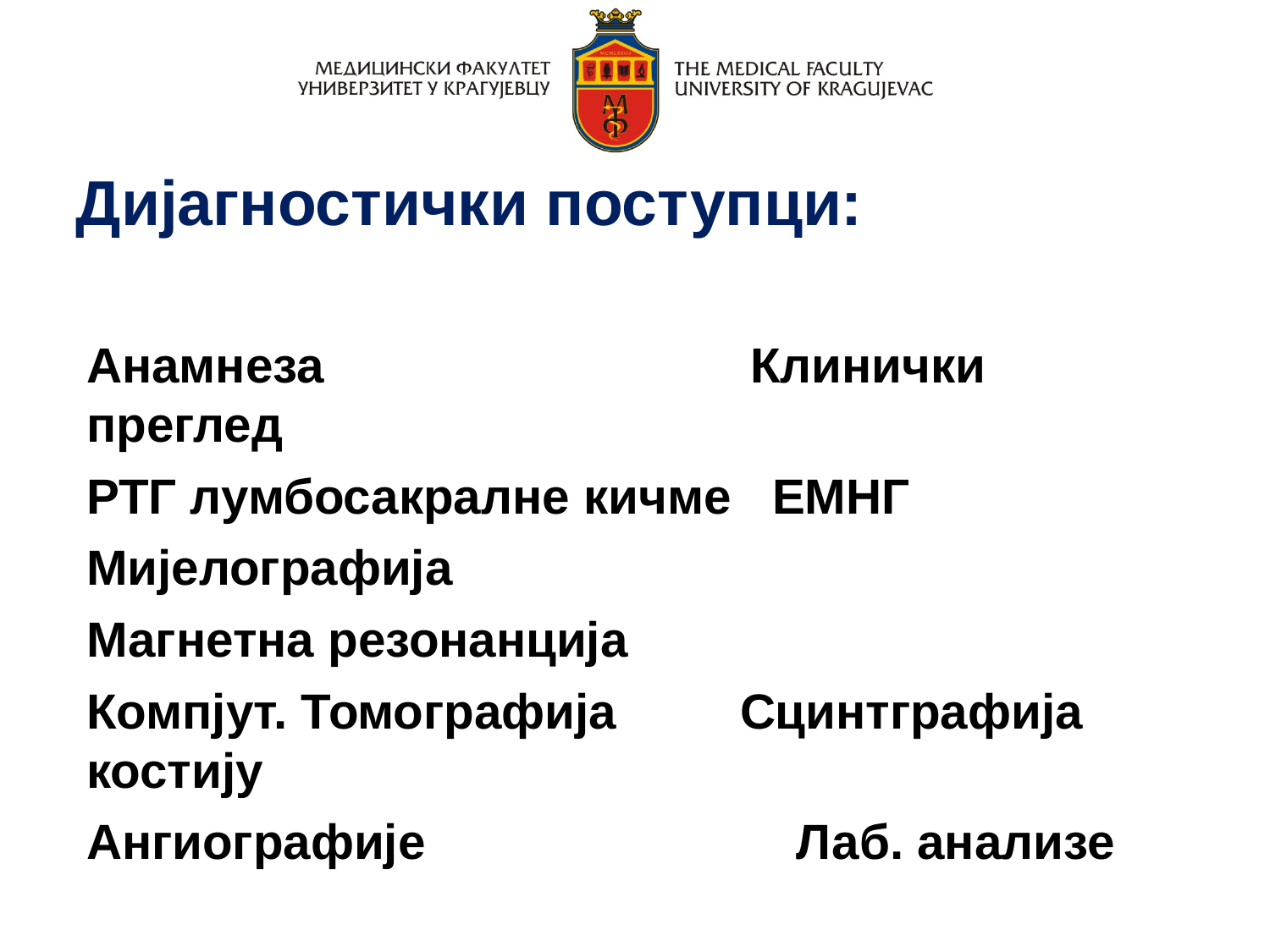

Дијагностички поступци:

Анамнеза                               Клинички преглед
РТГ лумбосакралне кичме   ЕМНГ
Мијелографија
Магнетна резонанција
Компјут. Томографија         Сцинтграфија костију
Ангиографије                           Лаб. анализе